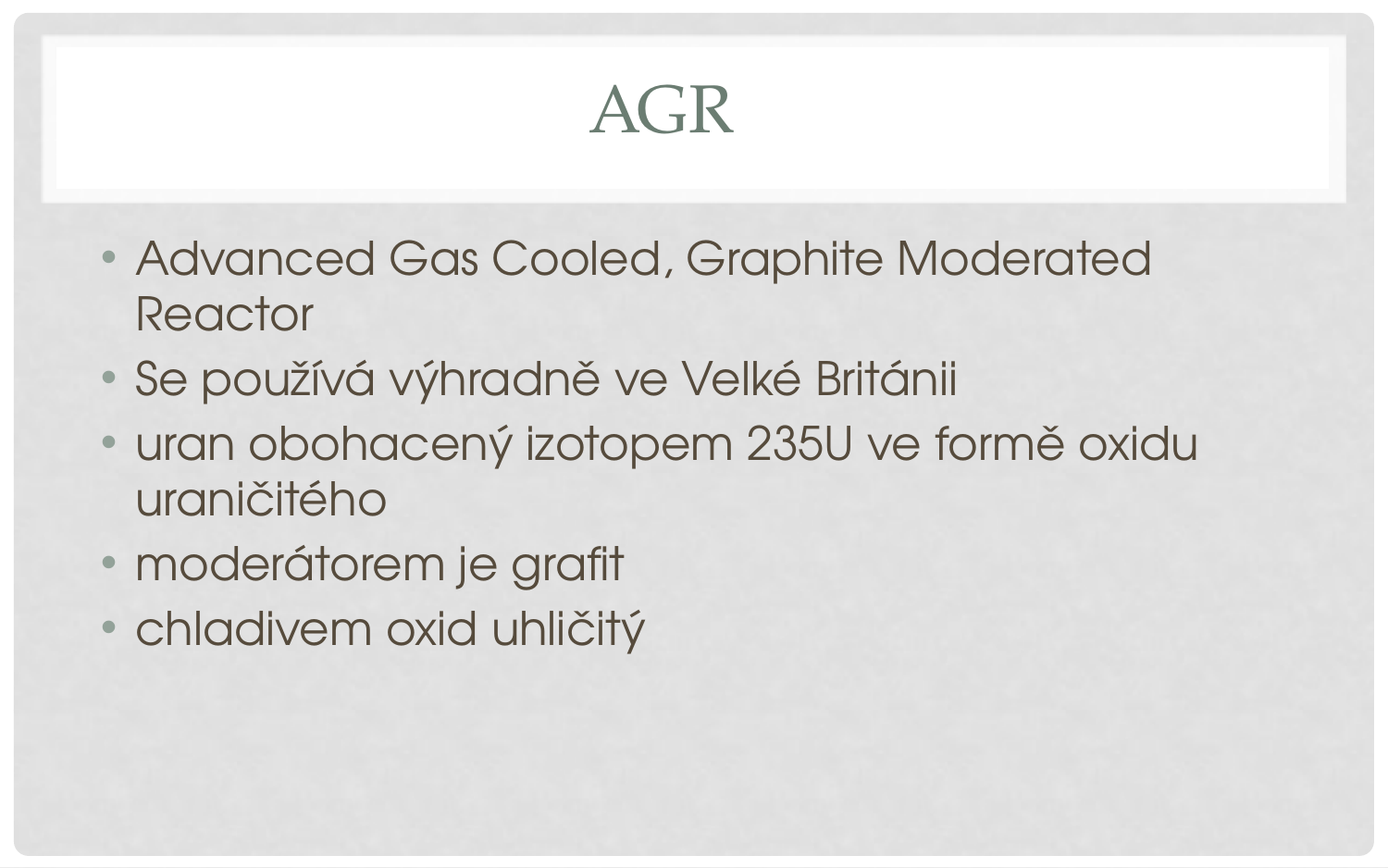

# AGR
Advanced Gas Cooled, Graphite Moderated Reactor
Se používá výhradně ve Velké Británii
uran obohacený izotopem 235U ve formě oxidu uraničitého
moderátorem je grafit
chladivem oxid uhličitý